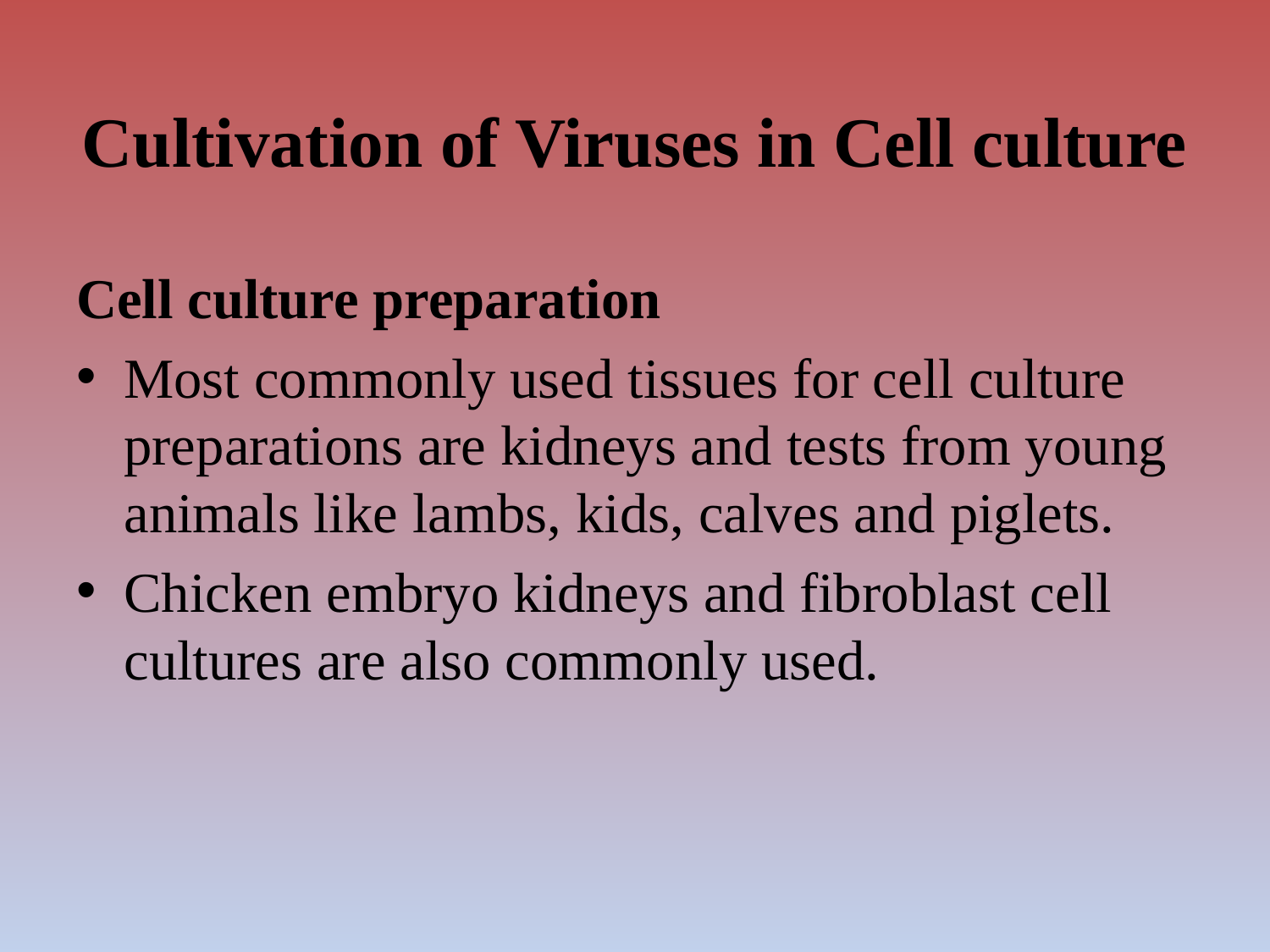

# Cultivation of Viruses in Cell culture
Cell culture preparation
Most commonly used tissues for cell culture preparations are kidneys and tests from young animals like lambs, kids, calves and piglets.
Chicken embryo kidneys and fibroblast cell cultures are also commonly used.